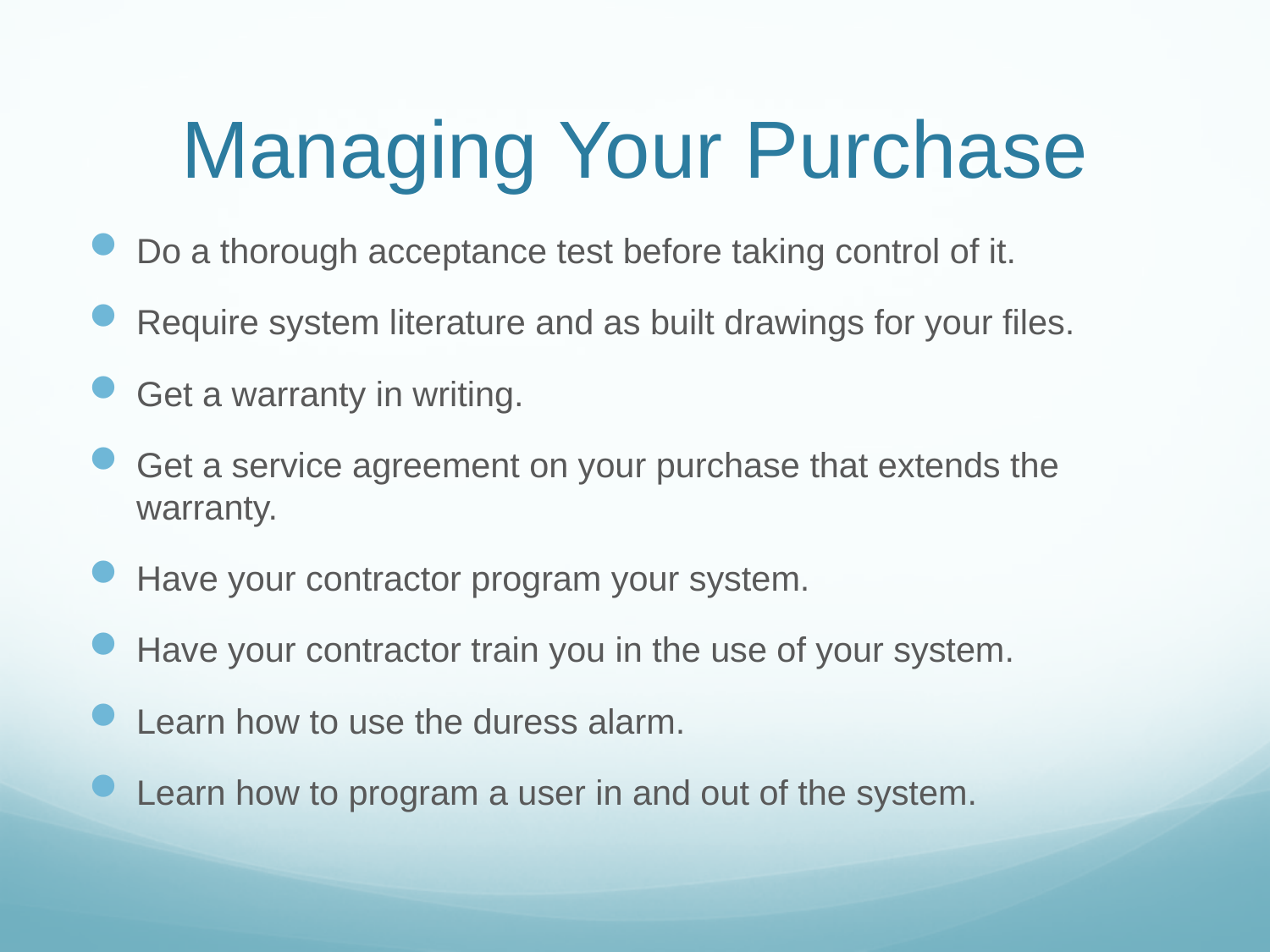

# Managing Your Purchase
Do a thorough acceptance test before taking control of it.
Require system literature and as built drawings for your files.
Get a warranty in writing.
Get a service agreement on your purchase that extends the warranty.
Have your contractor program your system.
Have your contractor train you in the use of your system.
Learn how to use the duress alarm.
Learn how to program a user in and out of the system.